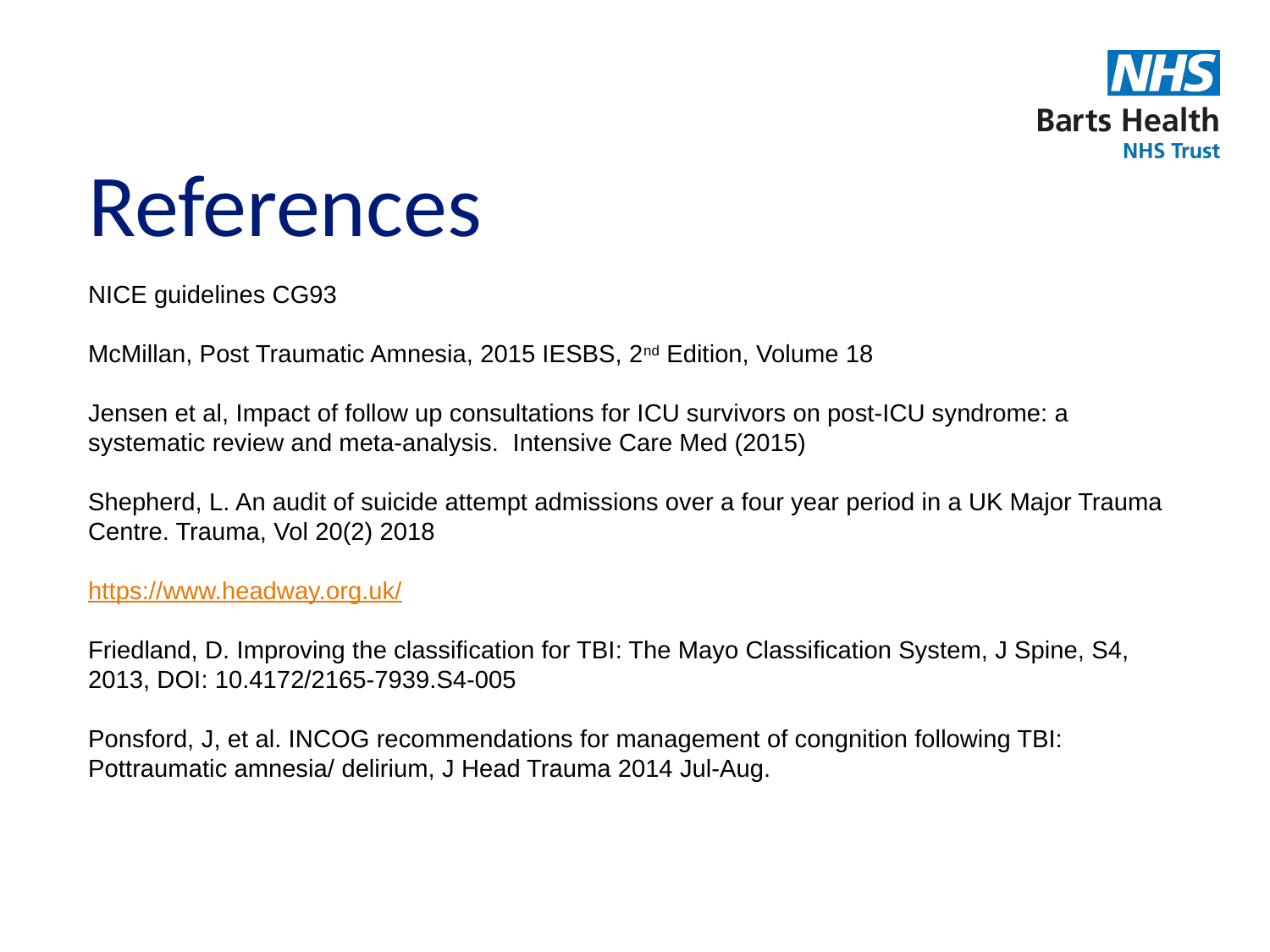

# References
NICE guidelines CG93

McMillan, Post Traumatic Amnesia, 2015 IESBS, 2nd Edition, Volume 18

Jensen et al, Impact of follow up consultations for ICU survivors on post-ICU syndrome: a systematic review and meta-analysis.  Intensive Care Med (2015)

Shepherd, L. An audit of suicide attempt admissions over a four year period in a UK Major Trauma Centre. Trauma, Vol 20(2) 2018

https://www.headway.org.uk/

Friedland, D. Improving the classification for TBI: The Mayo Classification System, J Spine, S4, 2013, DOI: 10.4172/2165-7939.S4-005

Ponsford, J, et al. INCOG recommendations for management of congnition following TBI: Pottraumatic amnesia/ delirium, J Head Trauma 2014 Jul-Aug.